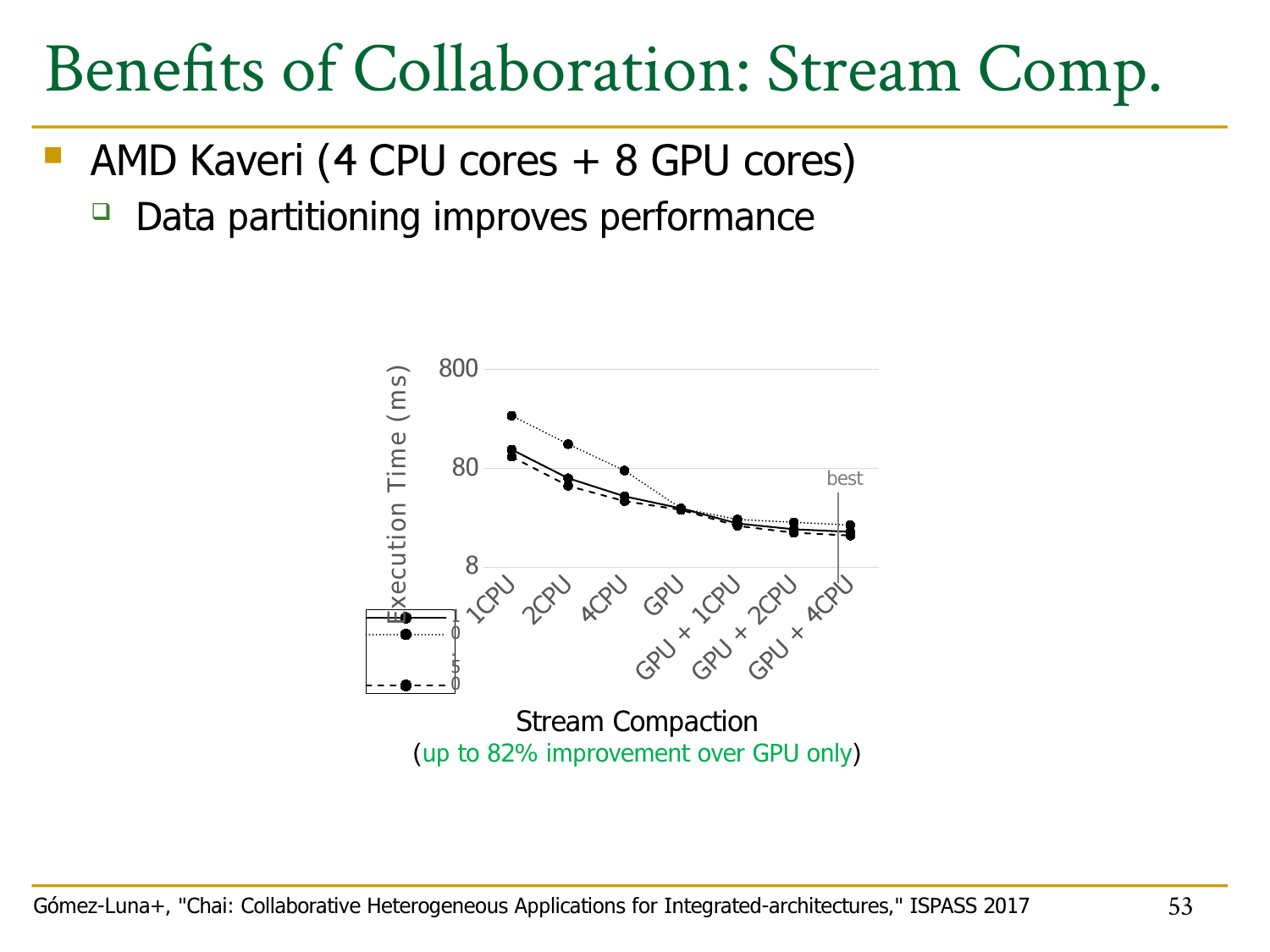

# Benefits of Collaboration: Stream Comp.
AMD Kaveri (4 CPU cores + 8 GPU cores)
Data partitioning improves performance

### Chart

| Category | 1 | 0.5 | 0 |
|---|---|---|---|
| 1CPU | 123.5724 | 272.1437 | 104.7005 |
| 2CPU | 63.5125 | 140.3514 | 53.1981 |
| 4CPU | 41.6549 | 75.88899999999998 | 37.26060000000001 |
| GPU | 31.4613 | 31.4615 | 30.3821 |
| GPU + 1CPU | 22.1161 | 24.3167 | 20.8947 |
| GPU + 2CPU | 19.3212 | 22.7361 | 17.8444 |
| GPU + 4CPU | 18.1946 | 21.32239999999998 | 16.7102 |
best
Stream Compaction
(up to 82% improvement over GPU only)
53
Gómez-Luna+, "Chai: Collaborative Heterogeneous Applications for Integrated-architectures," ISPASS 2017